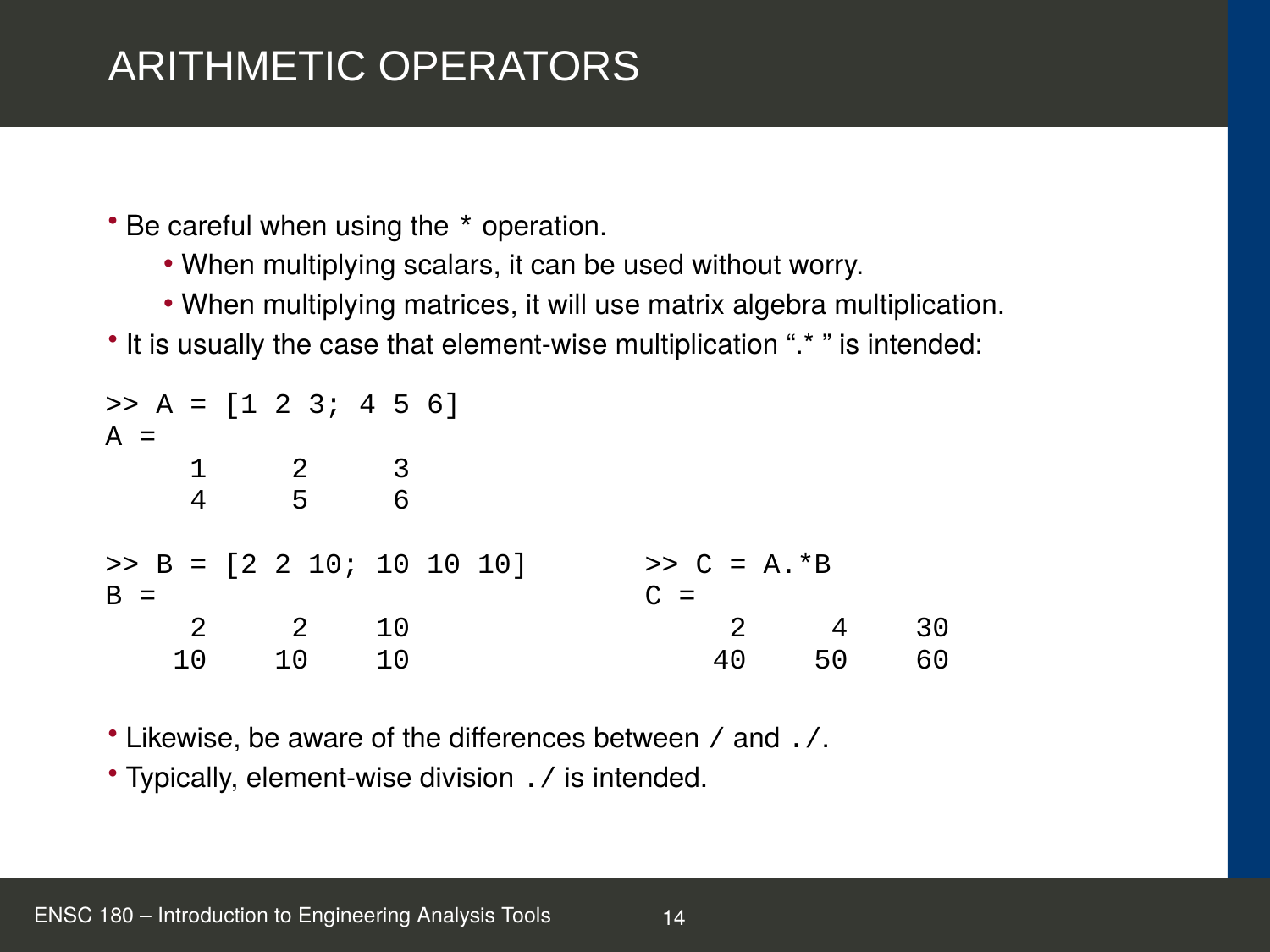

# ARITHMETIC OPERATORS
 Be careful when using the * operation.
 When multiplying scalars, it can be used without worry.
 When multiplying matrices, it will use matrix algebra multiplication.
 It is usually the case that element-wise multiplication “.* ” is intended:

 Likewise, be aware of the differences between / and ./.
 Typically, element-wise division ./ is intended.
| >> A = [1 2 3; 4 5 6] A = 1 2 3 4 5 6 >> B = [2 2 10; 10 10 10] B = 2 2 10 10 10 10 | >> C = A.\*B C = 2 4 30 40 50 60 |
| --- | --- |
ENSC 180 – Introduction to Engineering Analysis Tools